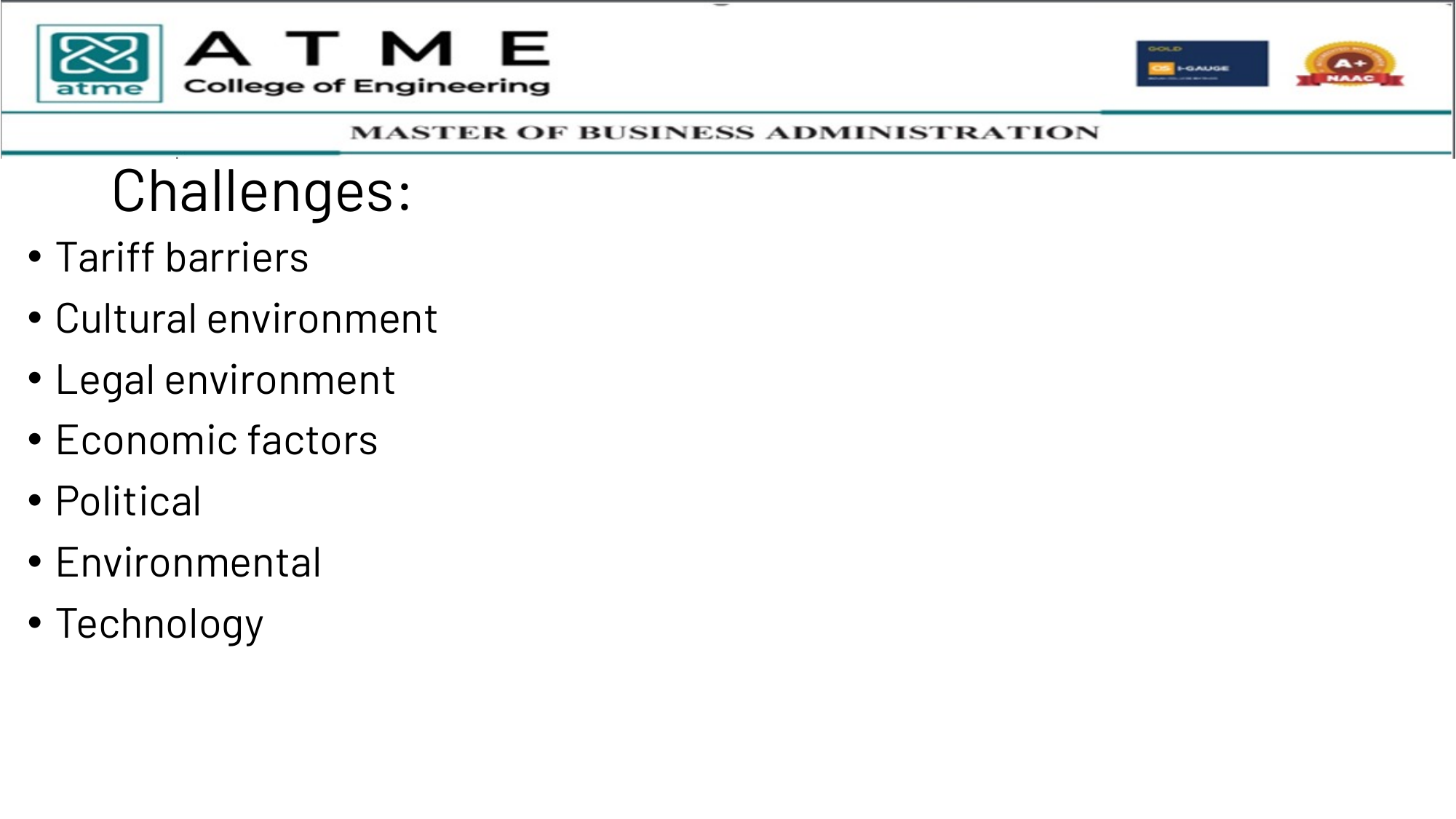

# Challenges:
Tariff barriers
Cultural environment
Legal environment
Economic factors
Political
Environmental
Technology